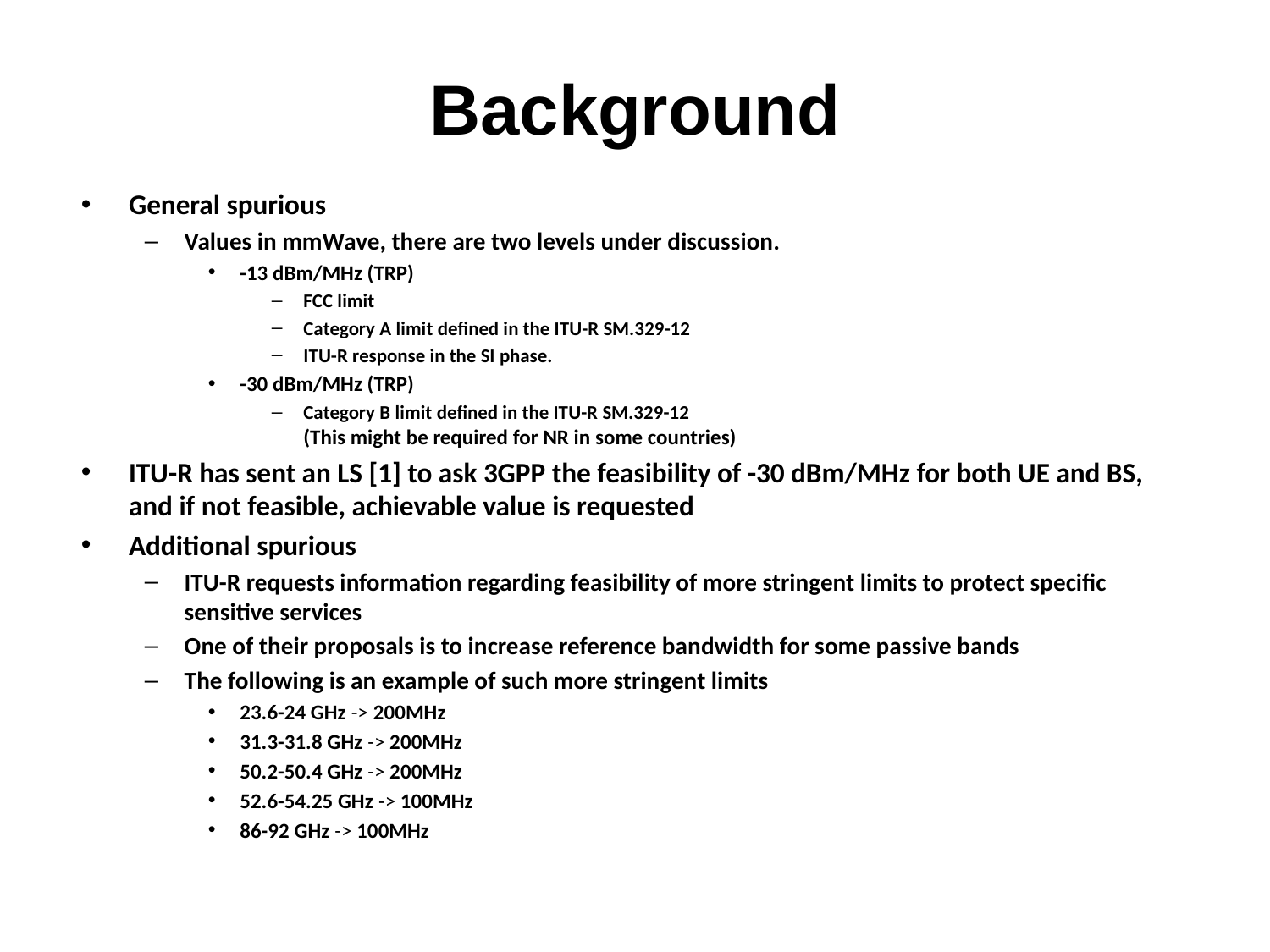

# Background
General spurious
Values in mmWave, there are two levels under discussion.
-13 dBm/MHz (TRP)
FCC limit
Category A limit defined in the ITU-R SM.329-12
ITU-R response in the SI phase.
-30 dBm/MHz (TRP)
Category B limit defined in the ITU-R SM.329-12
(This might be required for NR in some countries)
ITU-R has sent an LS [1] to ask 3GPP the feasibility of -30 dBm/MHz for both UE and BS, and if not feasible, achievable value is requested
Additional spurious
ITU-R requests information regarding feasibility of more stringent limits to protect specific sensitive services
One of their proposals is to increase reference bandwidth for some passive bands
The following is an example of such more stringent limits
23.6-24 GHz -> 200MHz
31.3-31.8 GHz -> 200MHz
50.2-50.4 GHz -> 200MHz
52.6-54.25 GHz -> 100MHz
86-92 GHz -> 100MHz